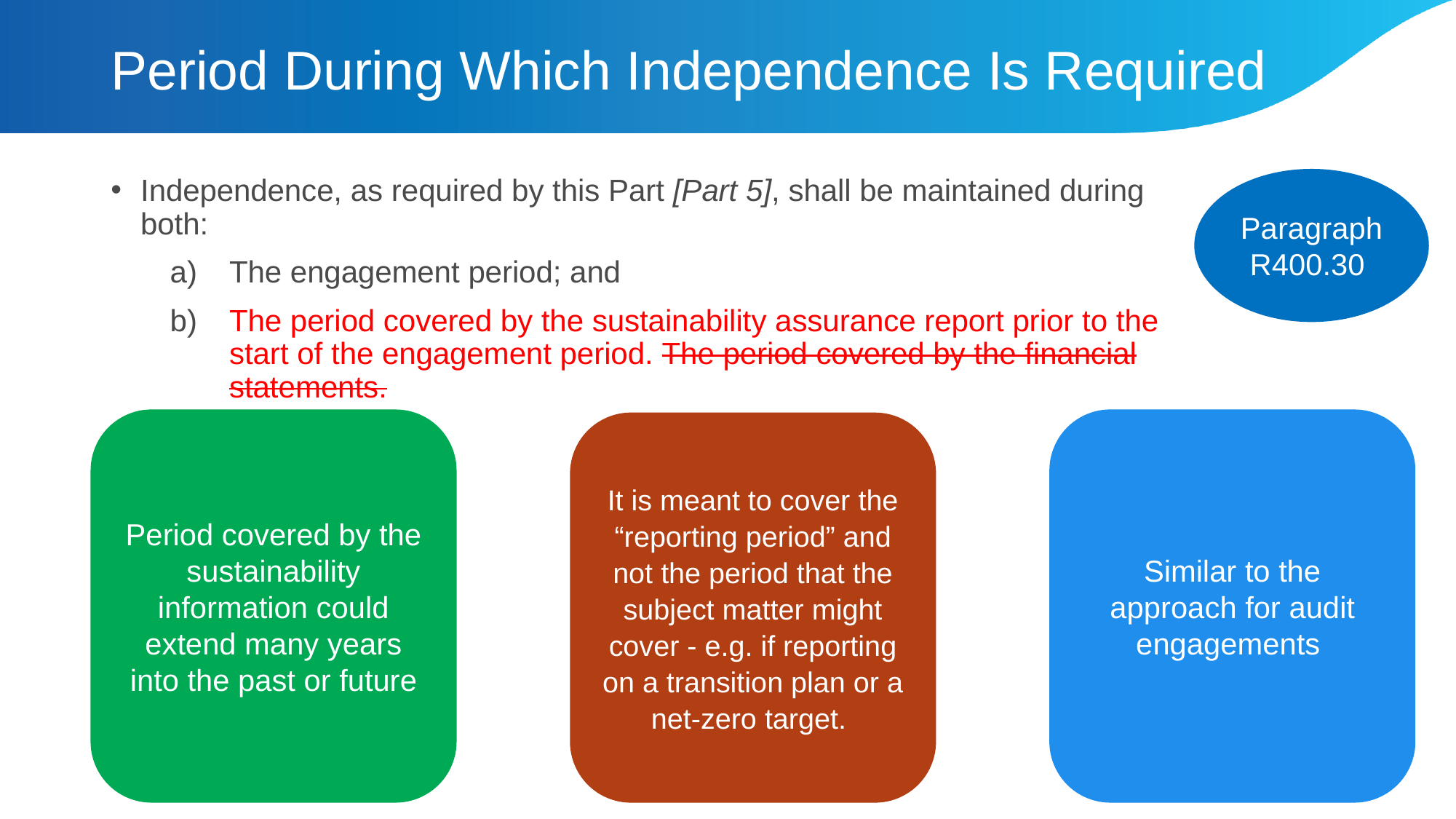

# Period During Which Independence Is Required
Independence, as required by this Part [Part 5], shall be maintained during both:
The engagement period; and
The period covered by the sustainability assurance report prior to the start of the engagement period. The period covered by the financial statements.

Paragraph R400.30
Period covered by the sustainability information could extend many years into the past or future
Similar to the approach for audit engagements
It is meant to cover the “reporting period” and not the period that the subject matter might cover - e.g. if reporting on a transition plan or a net-zero target.
43